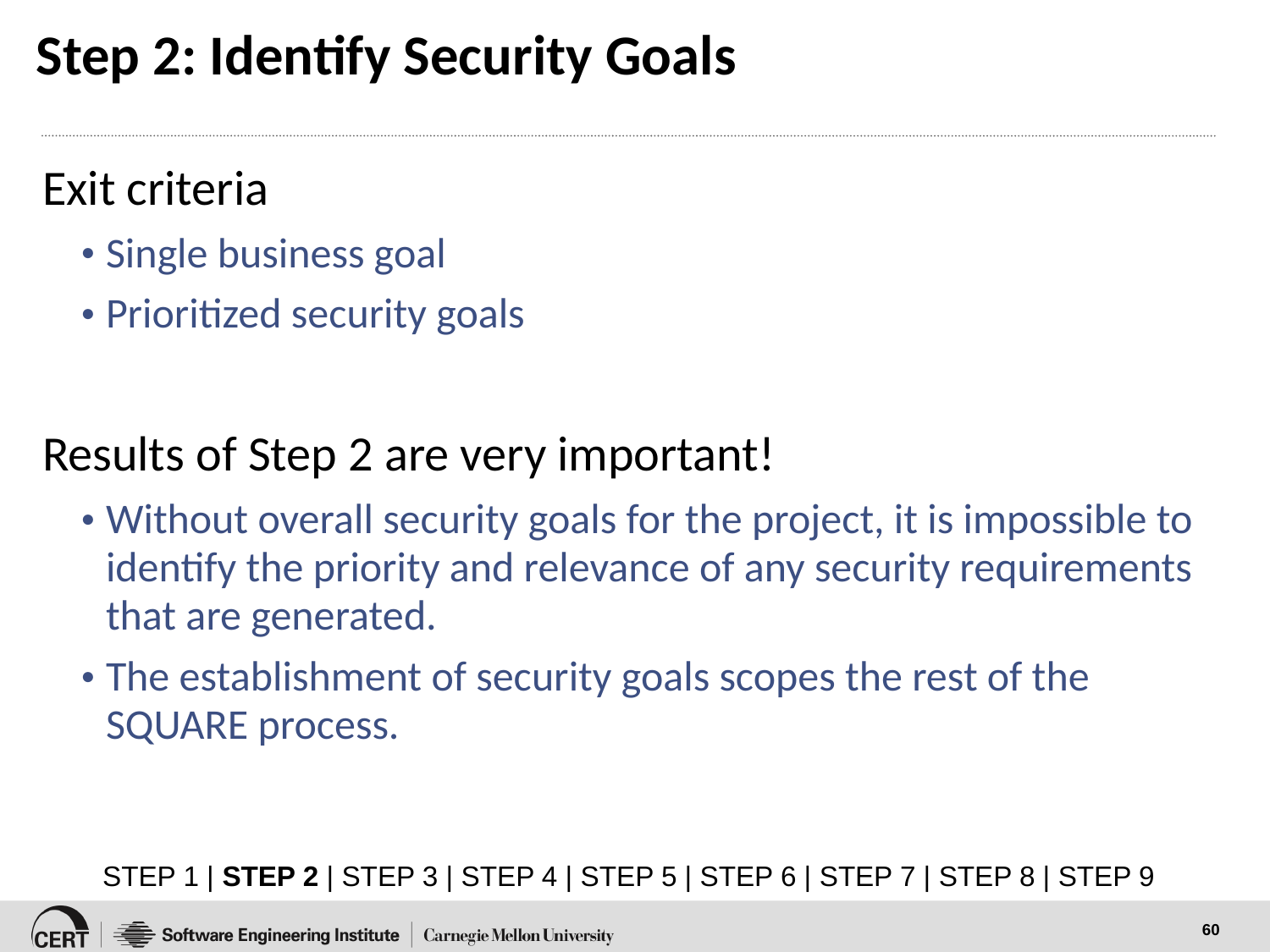

# Step 2: Identify Security Goals
Exit criteria
Single business goal
Prioritized security goals

Results of Step 2 are very important!
Without overall security goals for the project, it is impossible to identify the priority and relevance of any security requirements that are generated.
The establishment of security goals scopes the rest of the SQUARE process.

STEP 1 | STEP 2 | STEP 3 | STEP 4 | STEP 5 | STEP 6 | STEP 7 | STEP 8 | STEP 9